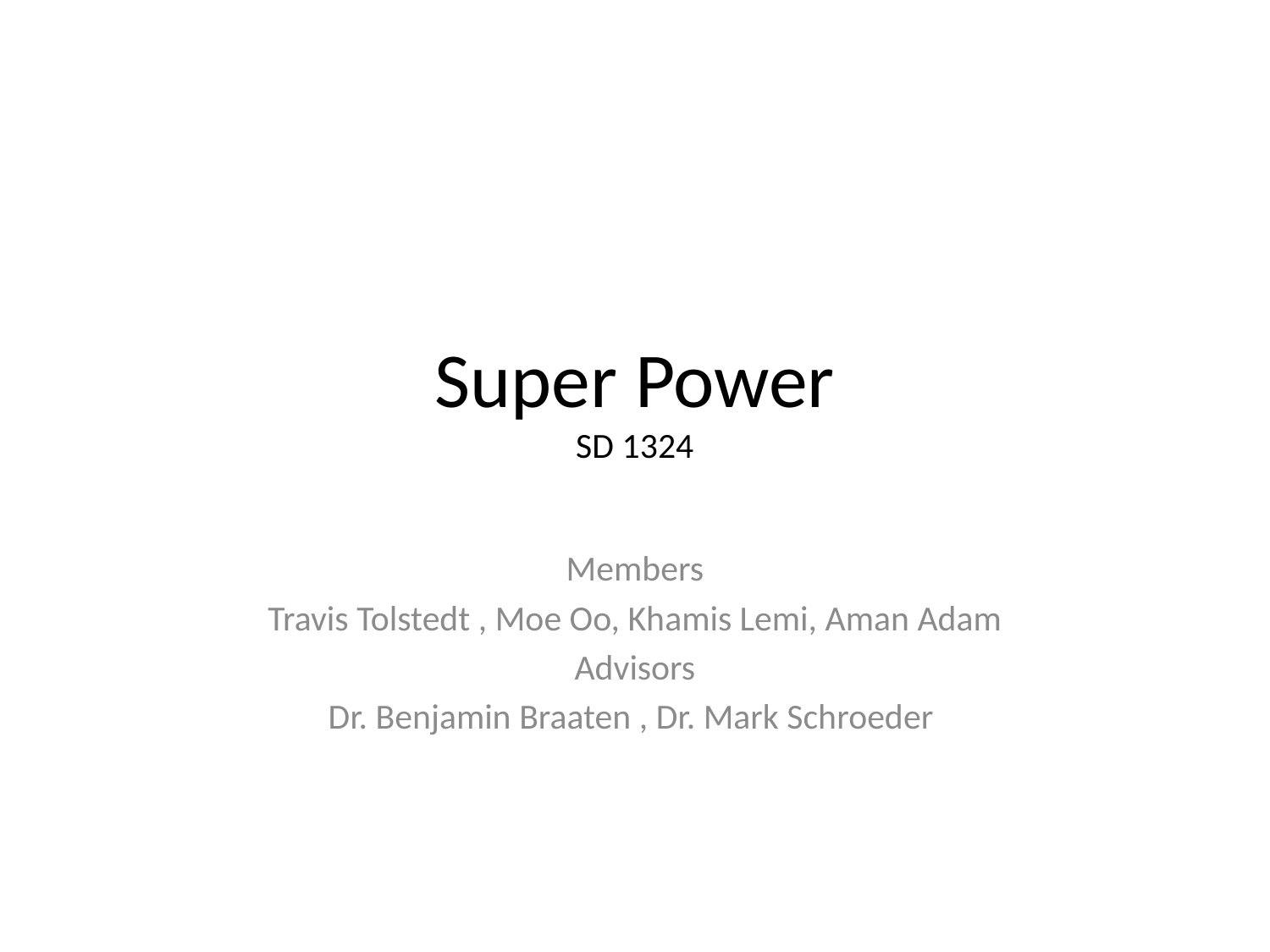

# Super Power SD 1324
Members
Travis Tolstedt , Moe Oo, Khamis Lemi, Aman Adam
Advisors
Dr. Benjamin Braaten , Dr. Mark Schroeder